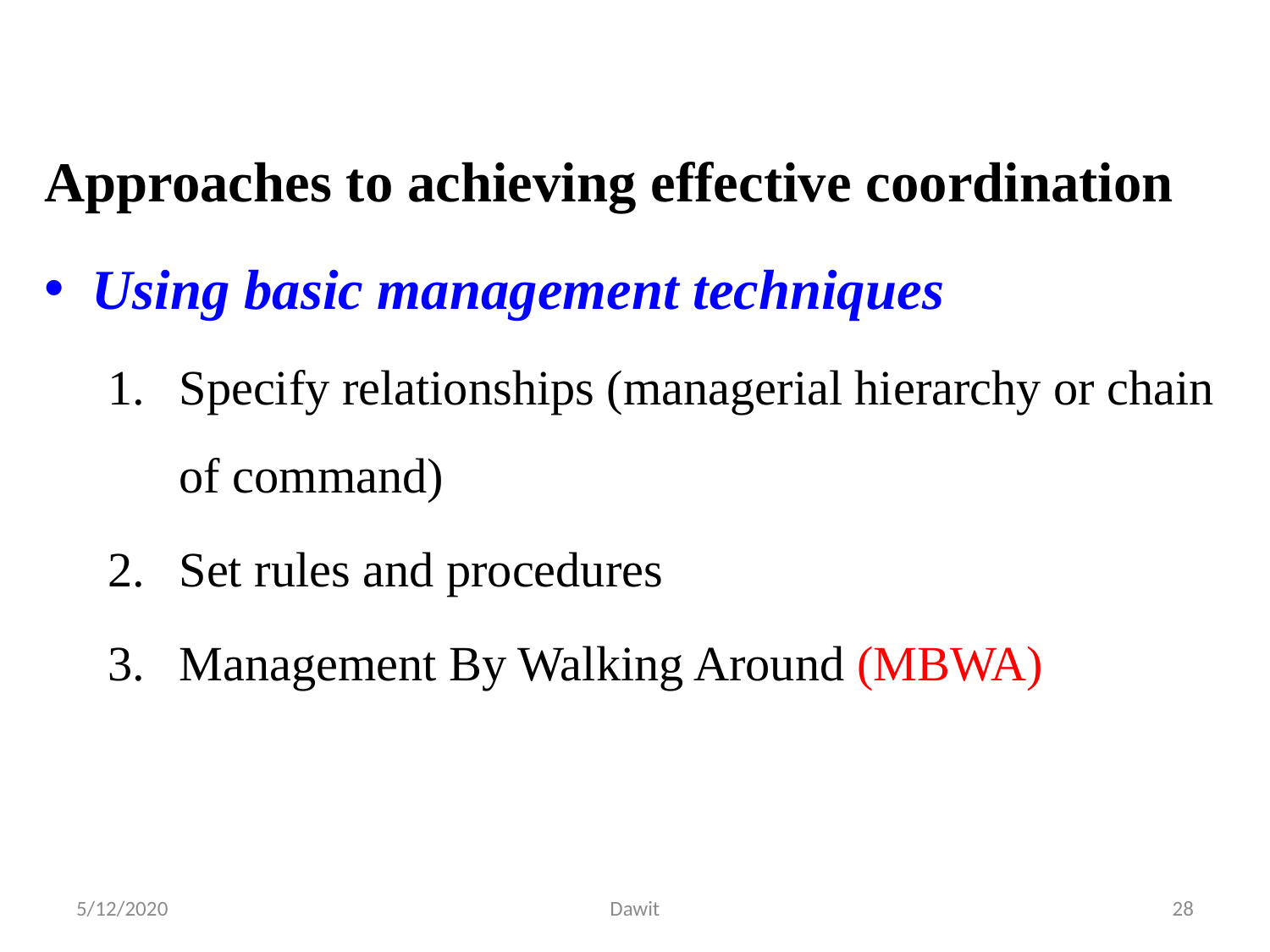

Approaches to achieving effective coordination
Using basic management techniques
Specify relationships (managerial hierarchy or chain of command)
Set rules and procedures
Management By Walking Around (MBWA)
5/12/2020
Dawit
28